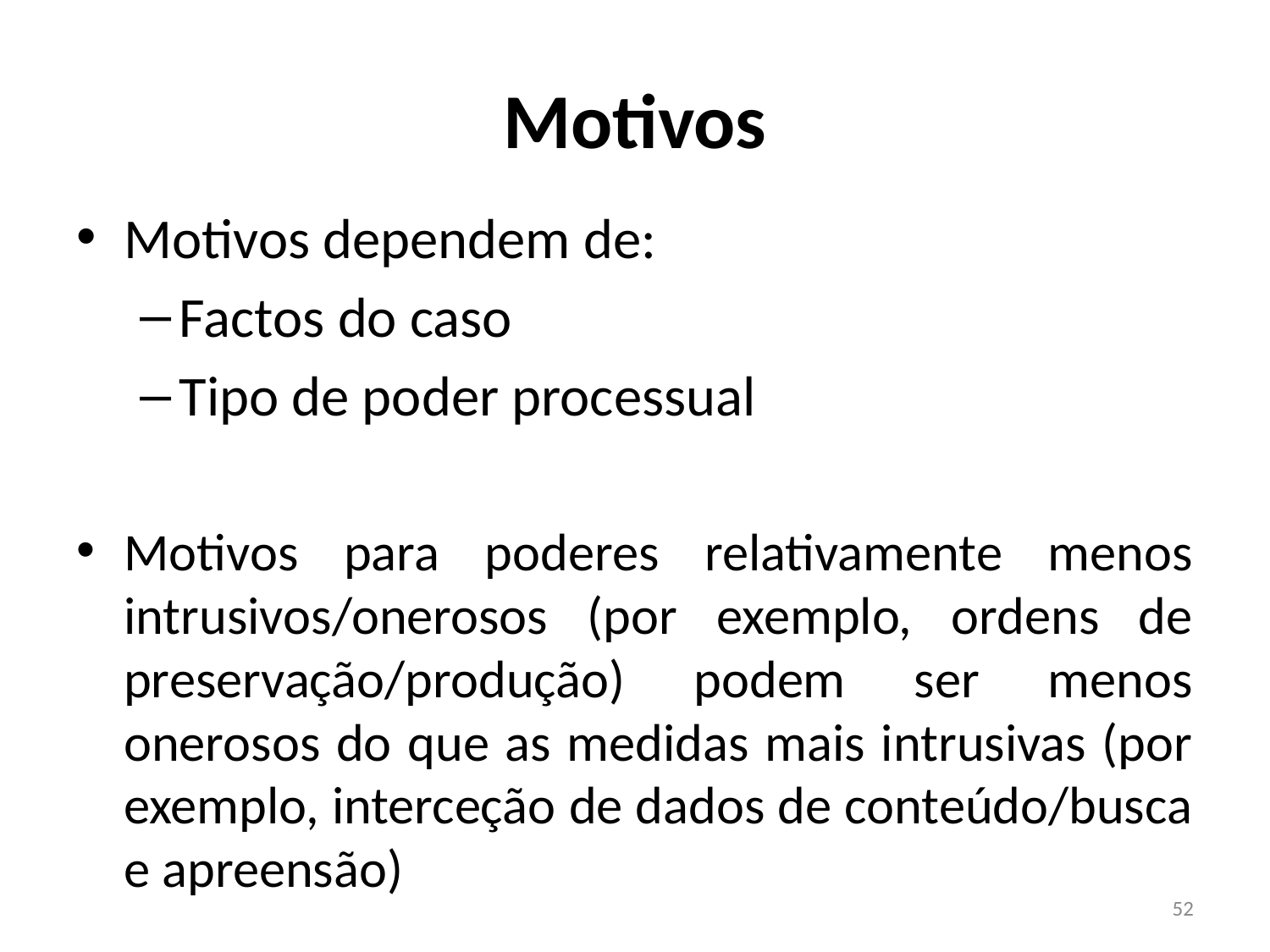

# Motivos
Motivos dependem de:
Factos do caso
Tipo de poder processual

Motivos para poderes relativamente menos intrusivos/onerosos (por exemplo, ordens de preservação/produção) podem ser menos onerosos do que as medidas mais intrusivas (por exemplo, interceção de dados de conteúdo/busca e apreensão)
52